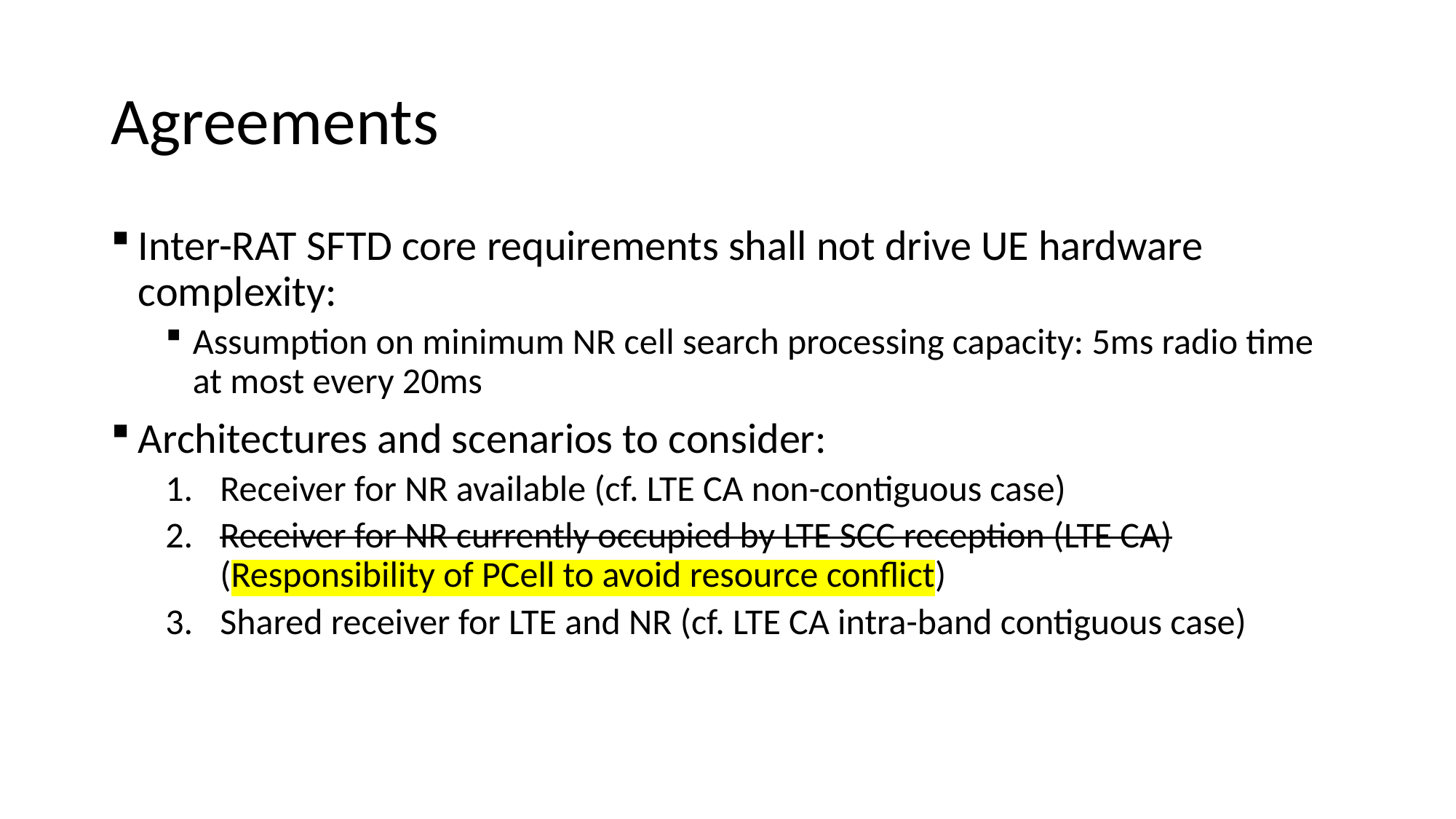

# Agreements
Inter-RAT SFTD core requirements shall not drive UE hardware complexity:
Assumption on minimum NR cell search processing capacity: 5ms radio time at most every 20ms
Architectures and scenarios to consider:
Receiver for NR available (cf. LTE CA non-contiguous case)
Receiver for NR currently occupied by LTE SCC reception (LTE CA) (Responsibility of PCell to avoid resource conflict)
Shared receiver for LTE and NR (cf. LTE CA intra-band contiguous case)